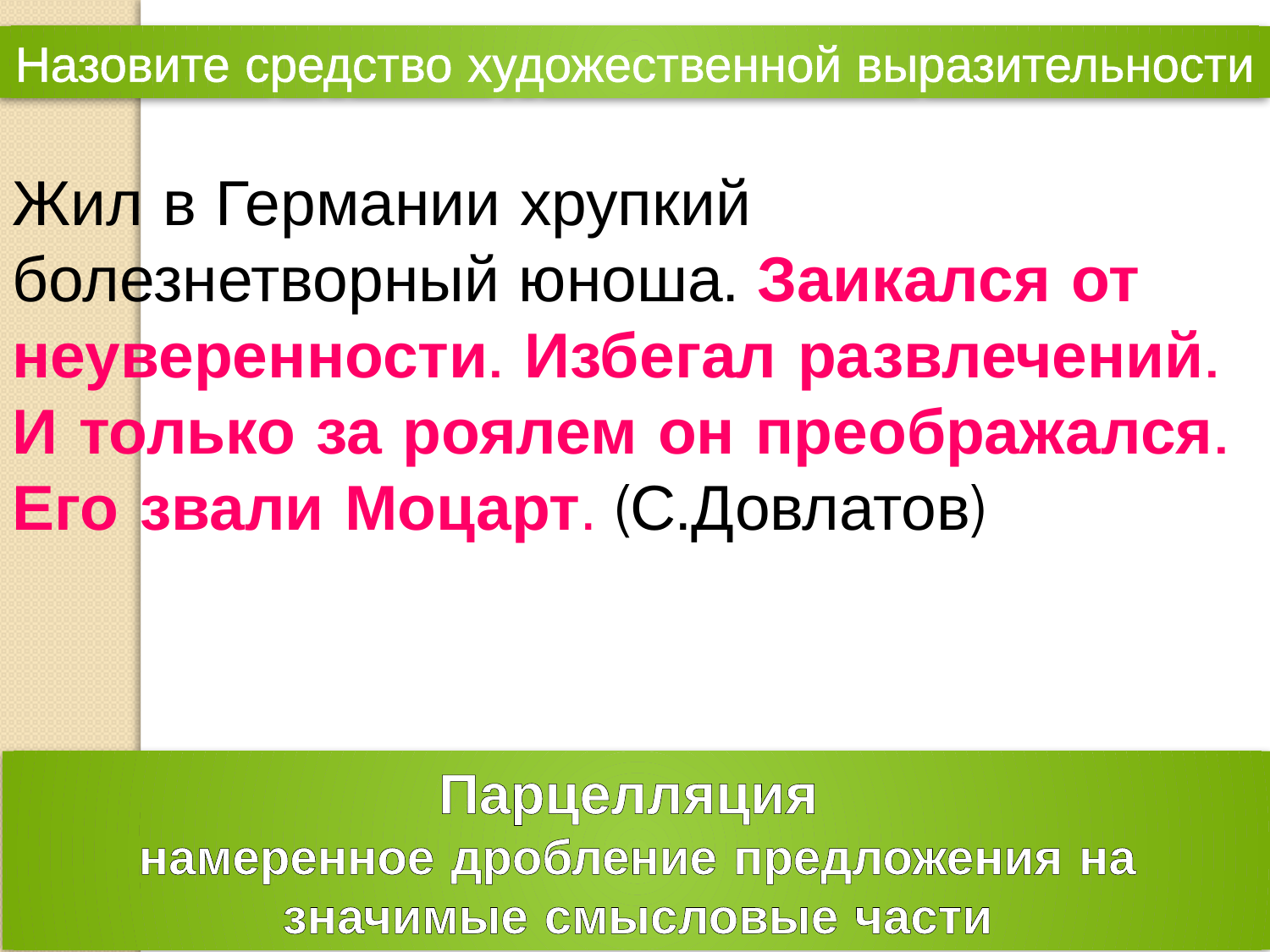

Назовите средство художественной выразительности
Жил в Германии хрупкий болезнетворный юноша. Заикался от неуверенности. Избегал развлечений. И только за роялем он преображался. Его звали Моцарт. (С.Довлатов)
Парцелляция
намеренное дробление предложения на значимые смысловые части